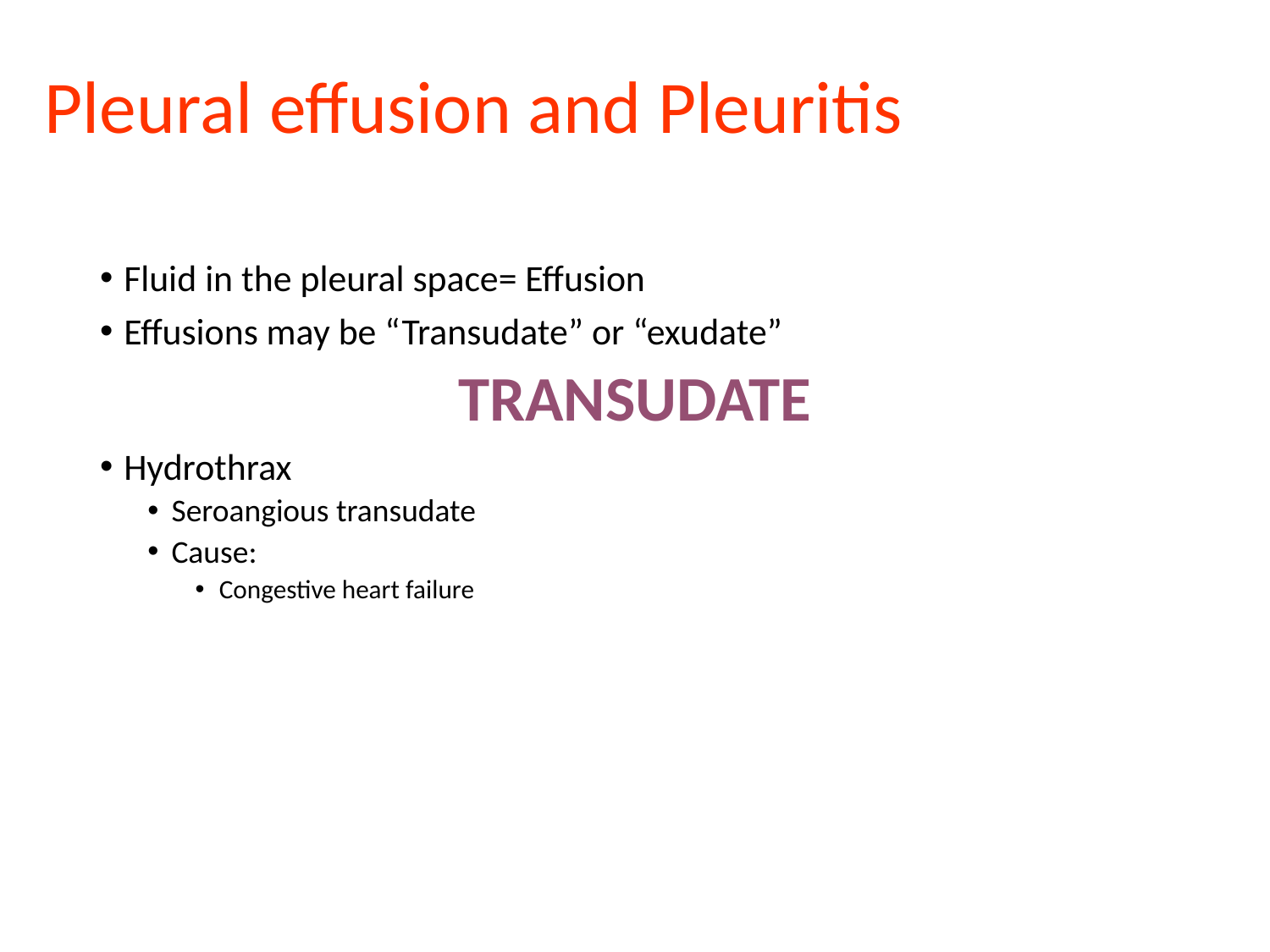

# Pleural effusion and Pleuritis
Fluid in the pleural space= Effusion
Effusions may be “Transudate” or “exudate”
TRANSUDATE
Hydrothrax
Seroangious transudate
Cause:
Congestive heart failure